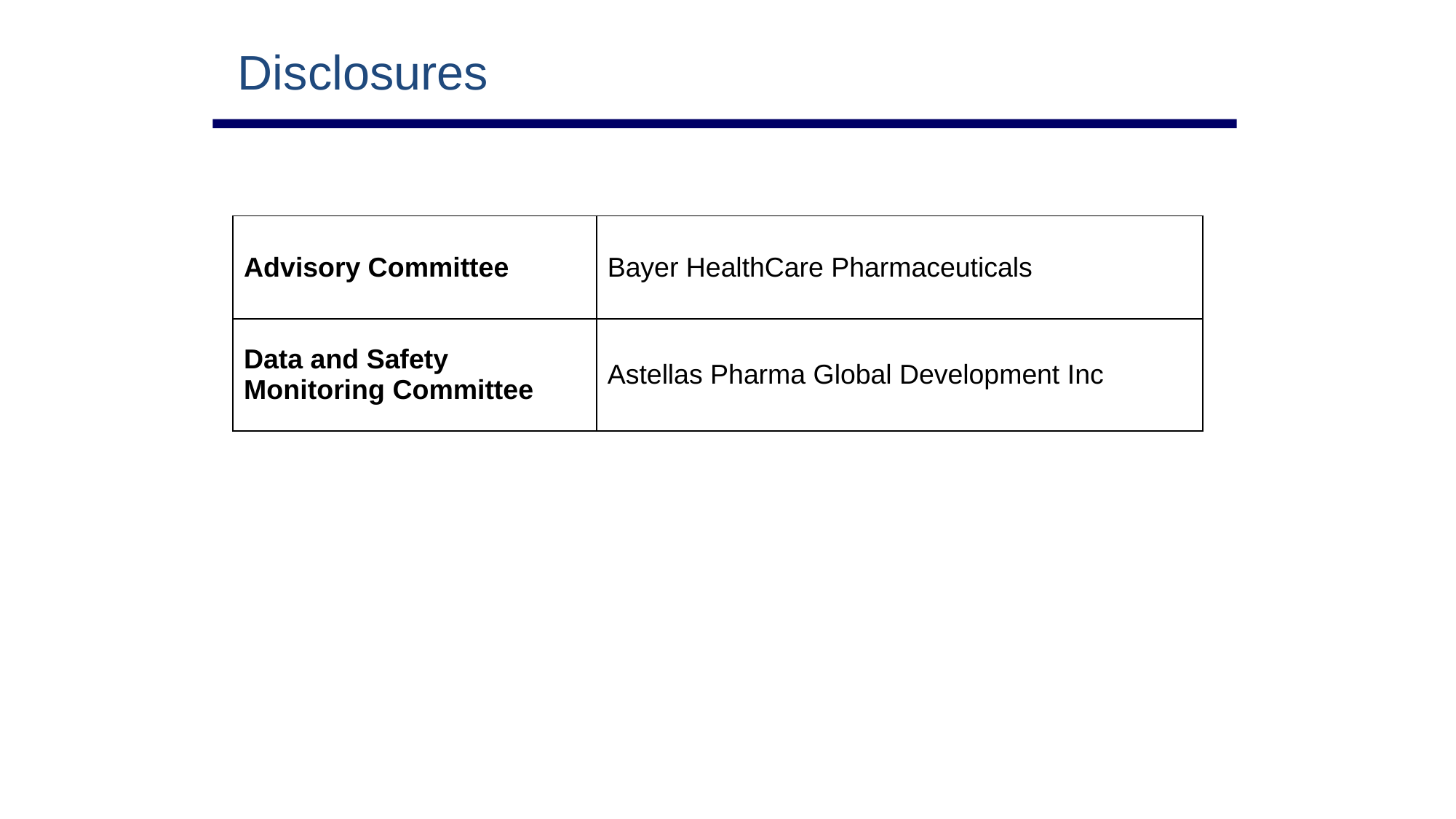

Disclosures

| Advisory Committee | Bayer HealthCare Pharmaceuticals |
| --- | --- |
| Data and Safety Monitoring Committee | Astellas Pharma Global Development Inc |